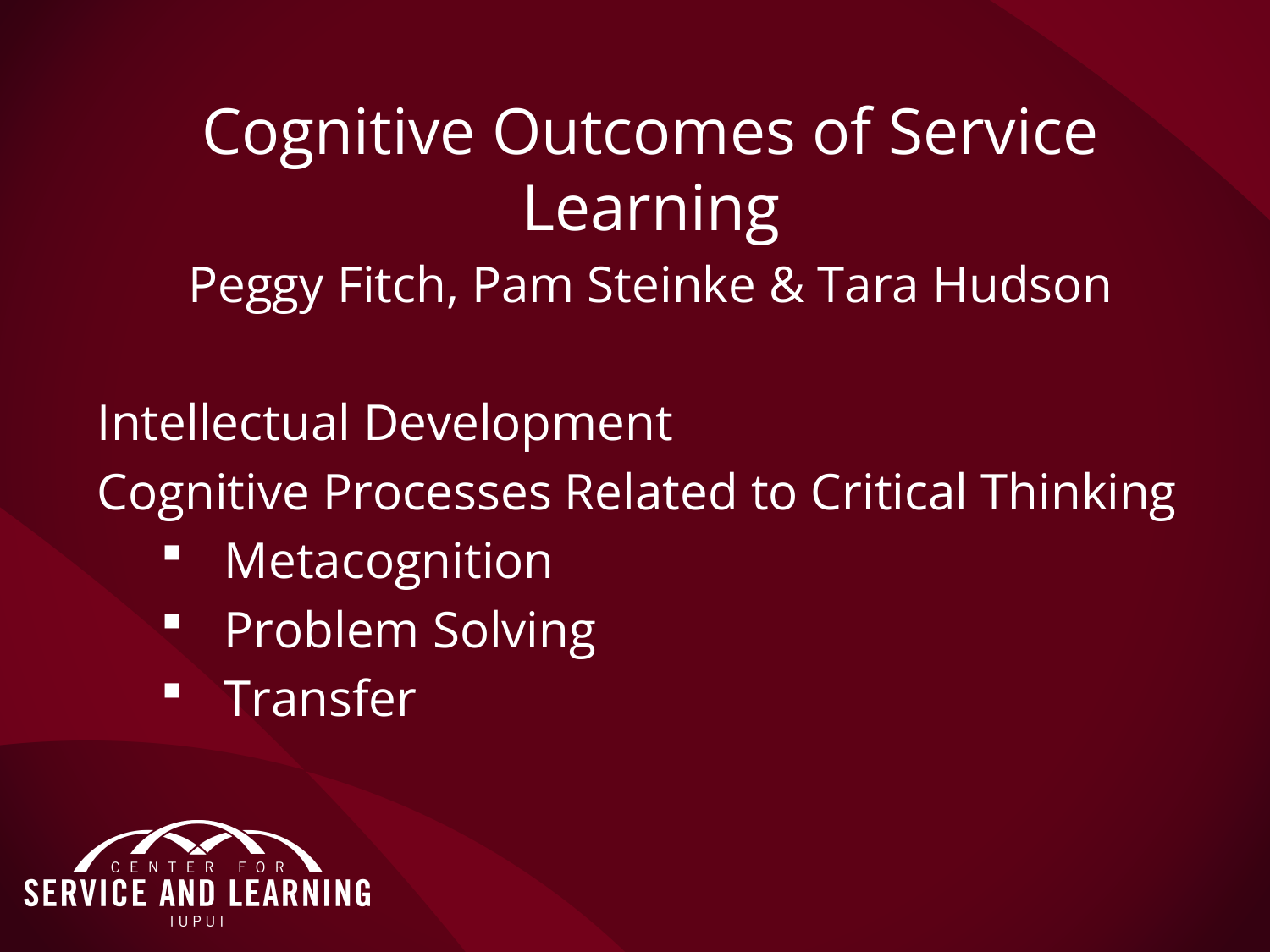

Cognitive Outcomes of Service Learning
Peggy Fitch, Pam Steinke & Tara Hudson

Intellectual Development
Cognitive Processes Related to Critical Thinking
Metacognition
Problem Solving
Transfer
#